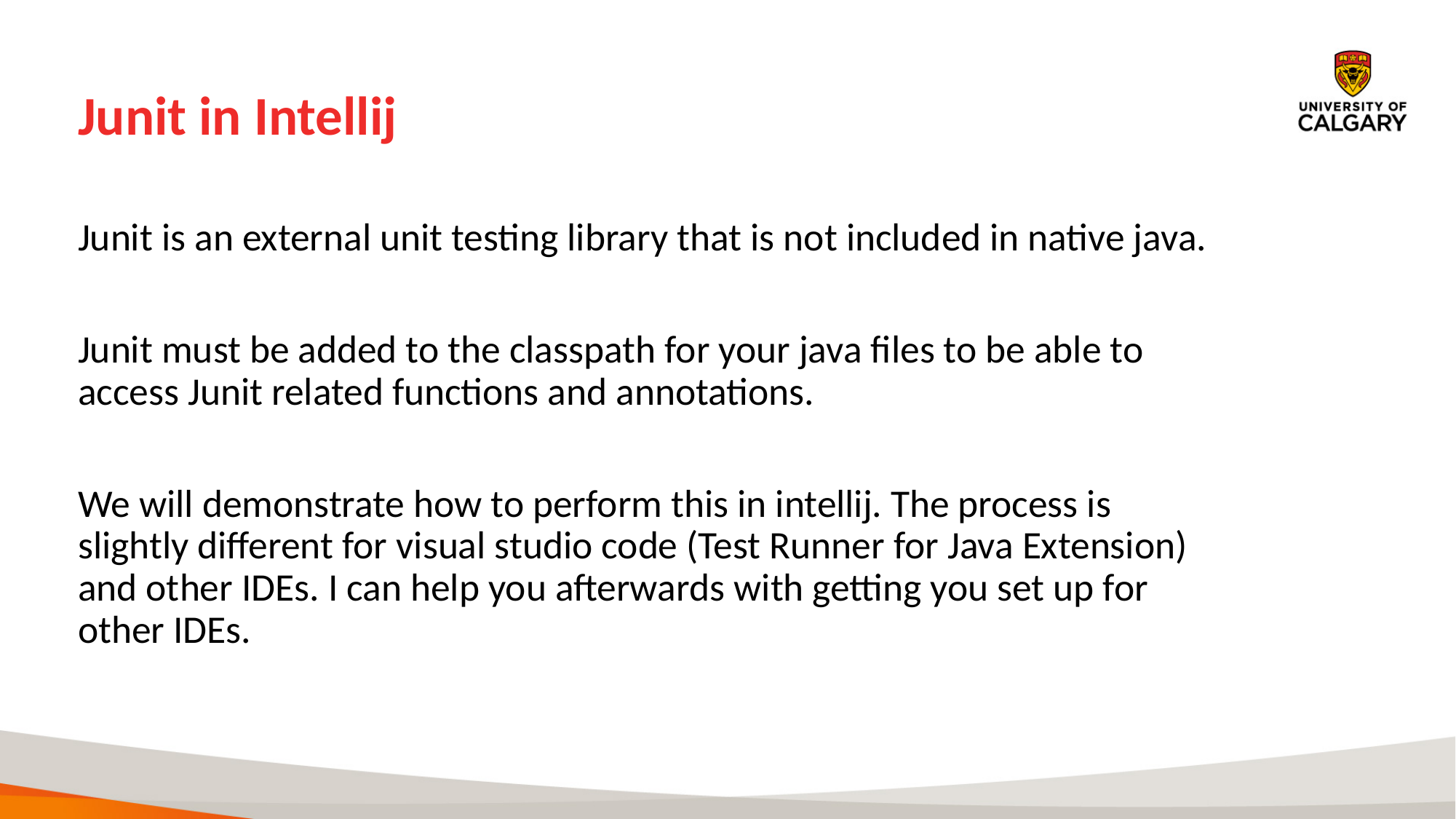

# Junit in Intellij
Junit is an external unit testing library that is not included in native java.

Junit must be added to the classpath for your java files to be able to access Junit related functions and annotations.

We will demonstrate how to perform this in intellij. The process is slightly different for visual studio code (Test Runner for Java Extension) and other IDEs. I can help you afterwards with getting you set up for other IDEs.